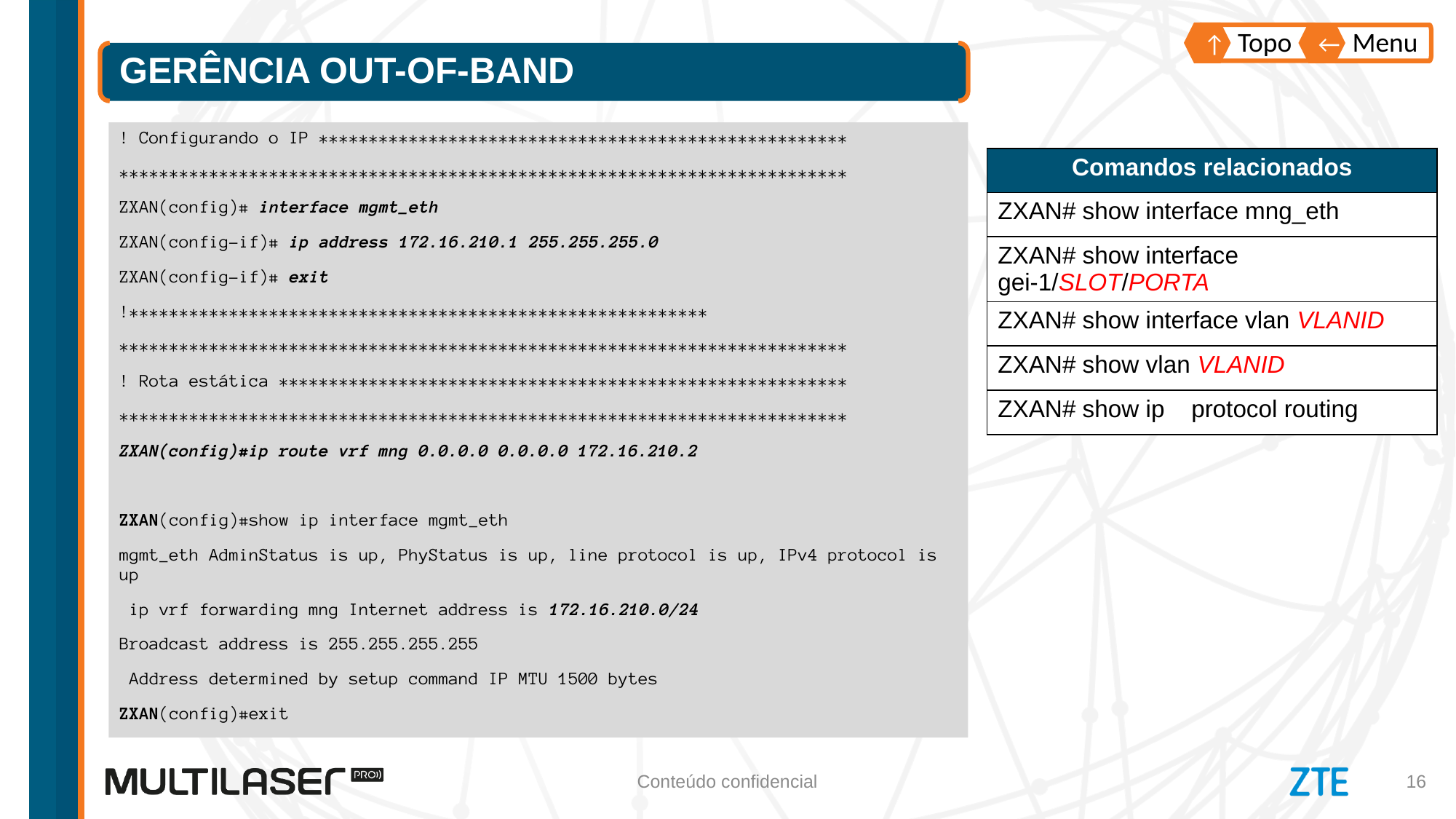

Topo
↑
Menu
←
# Gerência Out-of-band
! Configurando o IP *****************************************************
*************************************************************************
ZXAN(config)# interface mgmt_eth
ZXAN(config-if)# ip address 172.16.210.1 255.255.255.0
ZXAN(config-if)# exit
!**********************************************************
*************************************************************************
! Rota estática *********************************************************
*************************************************************************
ZXAN(config)#ip route vrf mng 0.0.0.0 0.0.0.0 172.16.210.2

ZXAN(config)#show ip interface mgmt_eth
mgmt_eth AdminStatus is up, PhyStatus is up, line protocol is up, IPv4 protocol is up
 ip vrf forwarding mng Internet address is 172.16.210.0/24
Broadcast address is 255.255.255.255
 Address determined by setup command IP MTU 1500 bytes
ZXAN(config)#exit

| Comandos relacionados |
| --- |
| ZXAN# show interface mng\_eth |
| ZXAN# show interface gei-1/SLOT/PORTA |
| ZXAN# show interface vlan VLANID |
| ZXAN# show vlan VLANID |
| ZXAN# show ip protocol routing |
Conteúdo confidencial
16